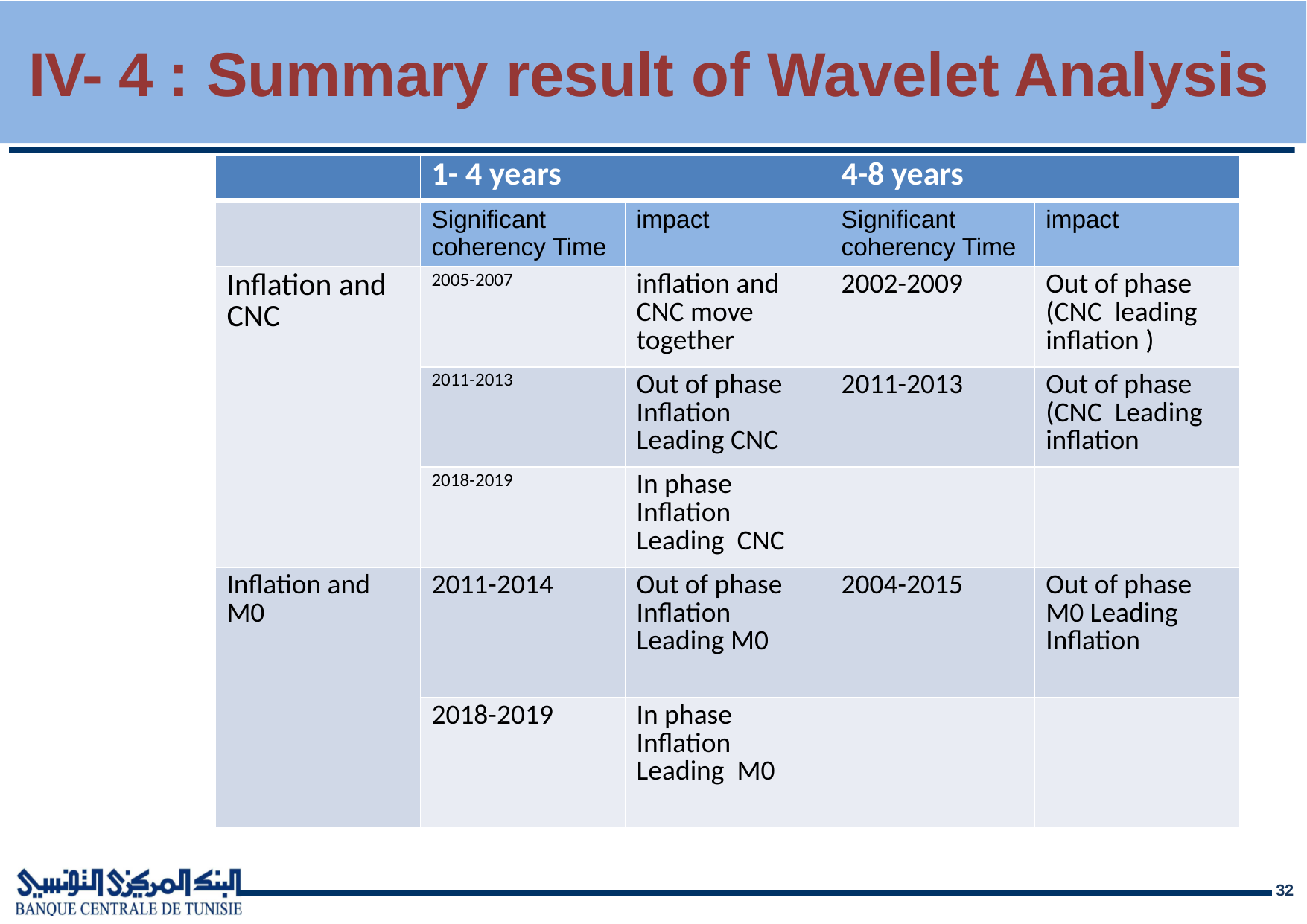

# IV- 4 : Summary result of Wavelet Analysis
|  | 1- 4 years |  | 4-8 years |  |
| --- | --- | --- | --- | --- |
|  | Significant coherency Time | impact | Significant coherency Time | impact |
| Inflation and CNC | 2005-2007 | inflation and CNC move together | 2002-2009 | Out of phase (CNC leading inflation ) |
|  | 2011-2013 | Out of phase Inflation Leading CNC | 2011-2013 | Out of phase (CNC Leading inflation |
|  | 2018-2019 | In phase Inflation Leading CNC |  |  |
| Inflation and M0 | 2011-2014 | Out of phase Inflation Leading M0 | 2004-2015 | Out of phase M0 Leading Inflation |
|  | 2018-2019 | In phase Inflation Leading M0 |  |  |
32